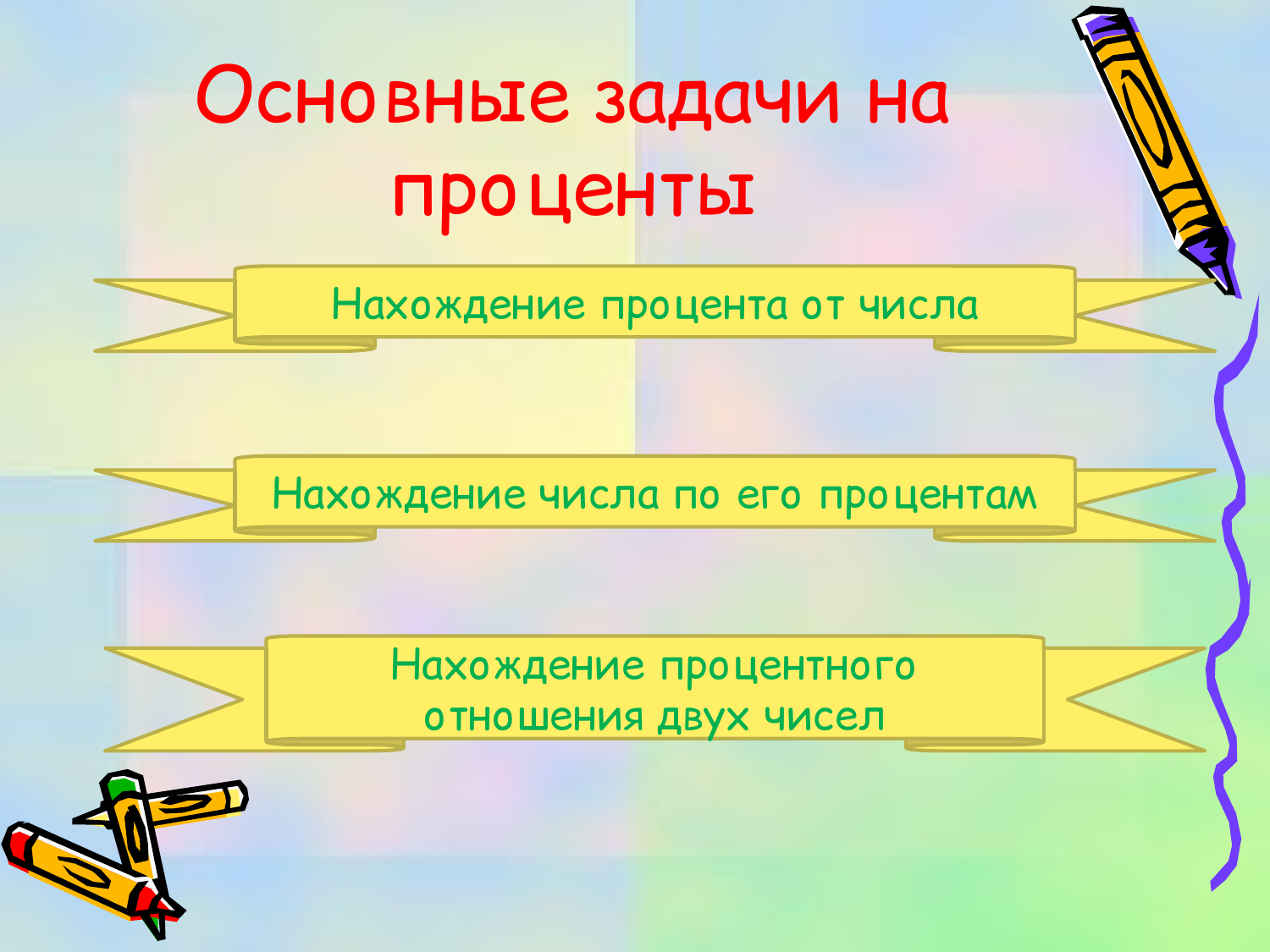

# Основные задачи на проценты

Нахождение процента от числа
Нахождение числа по его процентам
Нахождение процентного отношения двух чисел